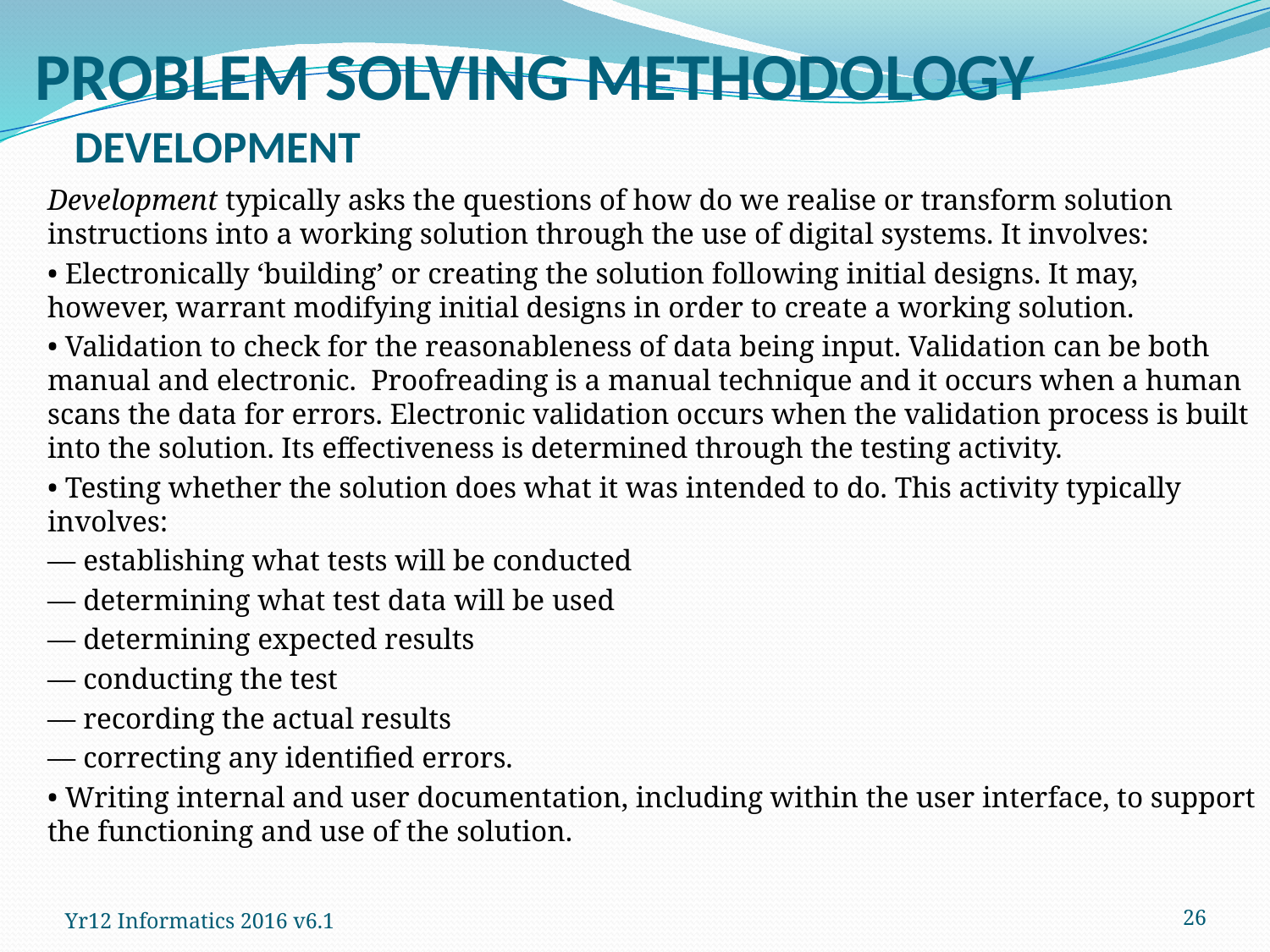

# PROBLEM SOLVING METHODOLOGY
DEVELOPMENT
Development typically asks the questions of how do we realise or transform solution instructions into a working solution through the use of digital systems. It involves:
• Electronically ‘building’ or creating the solution following initial designs. It may, however, warrant modifying initial designs in order to create a working solution.
• Validation to check for the reasonableness of data being input. Validation can be both manual and electronic.  Proofreading is a manual technique and it occurs when a human scans the data for errors. Electronic validation occurs when the validation process is built into the solution. Its effectiveness is determined through the testing activity.
• Testing whether the solution does what it was intended to do. This activity typically involves:
–– establishing what tests will be conducted
–– determining what test data will be used
–– determining expected results
–– conducting the test
–– recording the actual results
–– correcting any identified errors.
• Writing internal and user documentation, including within the user interface, to support the functioning and use of the solution.
26
Yr12 Informatics 2016 v6.1